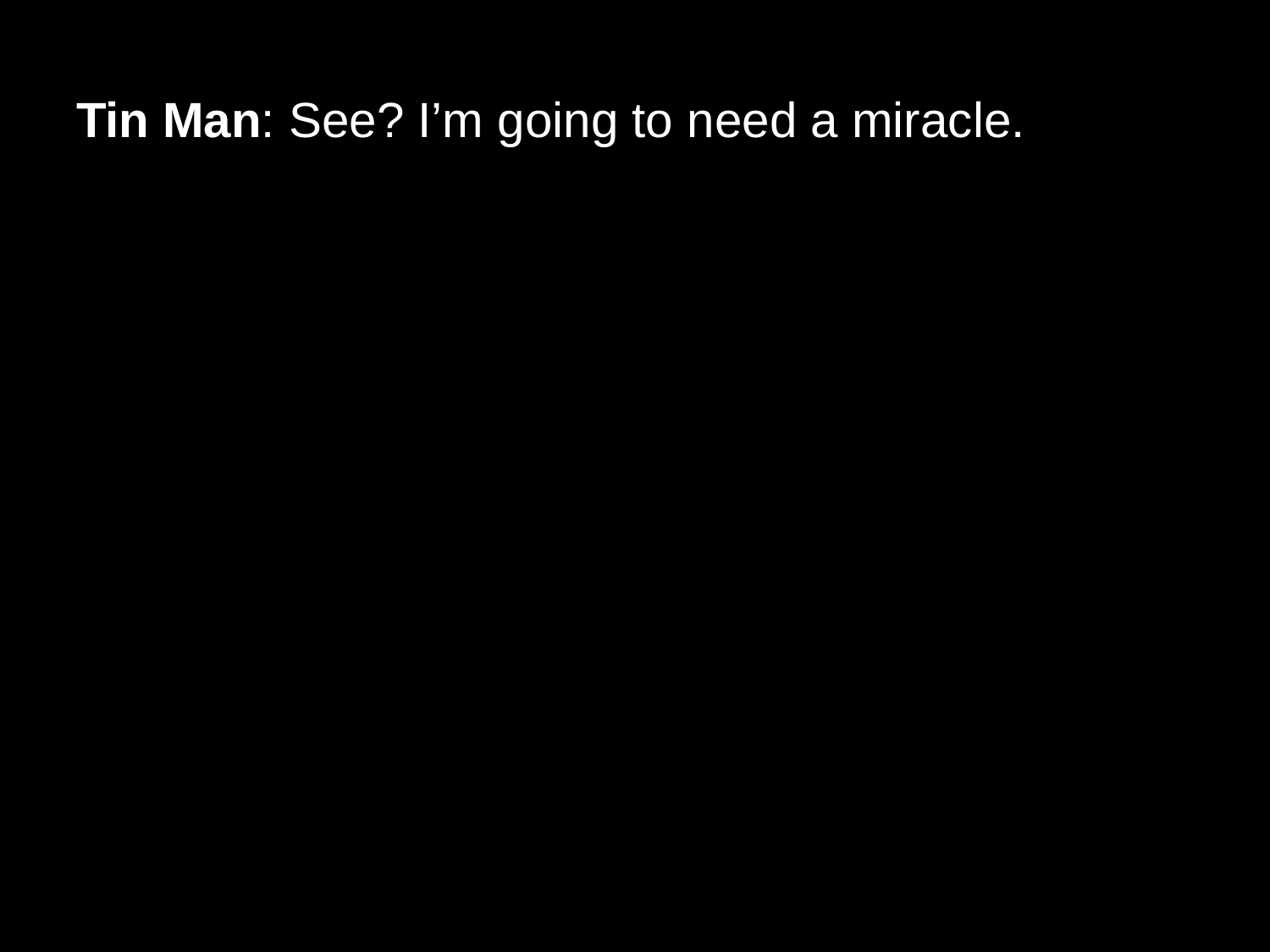

# Tin Man: See? I’m going to need a miracle.